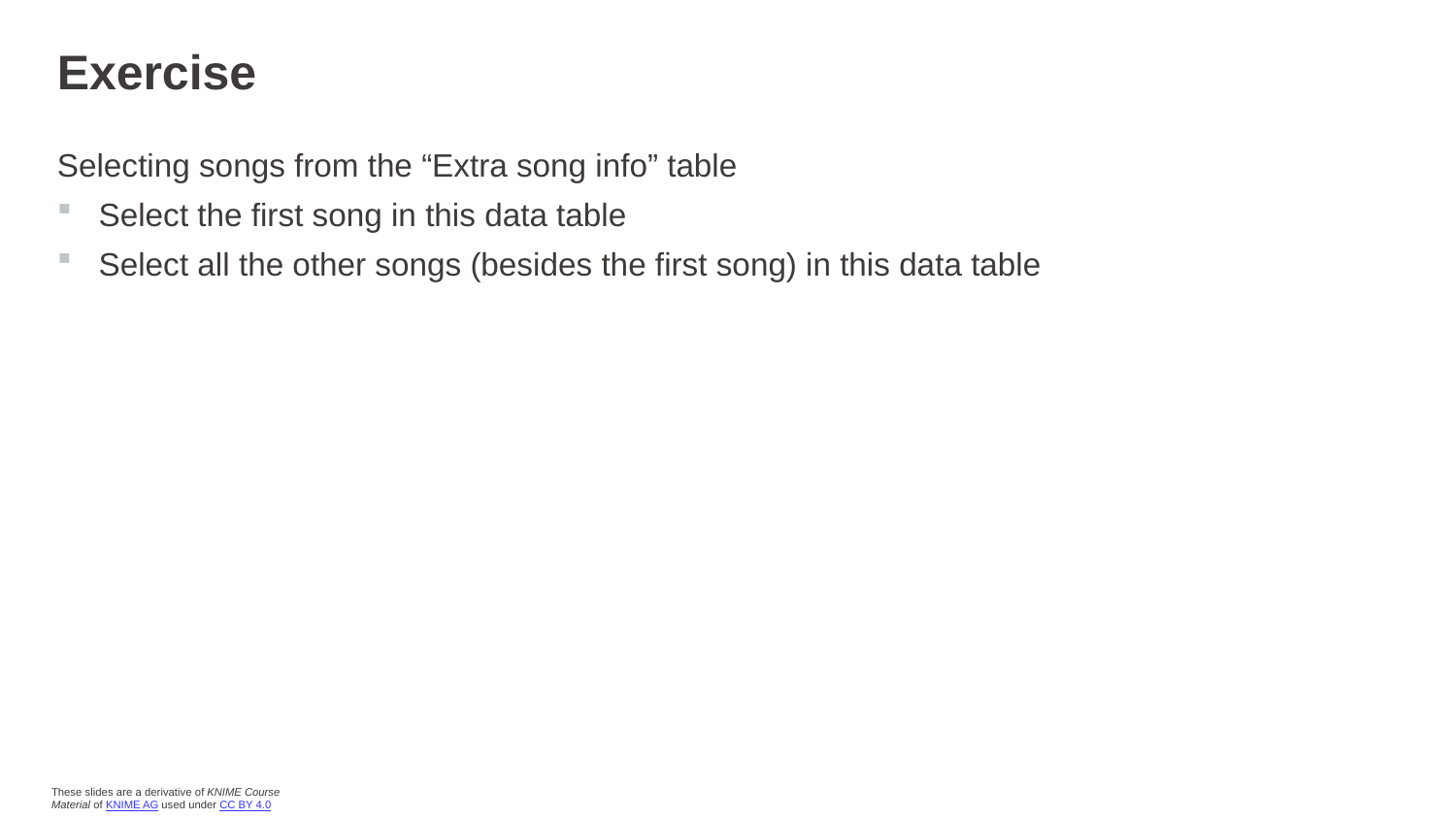

# Exercise
Selecting songs from the “Extra song info” table
Select the first song in this data table
Select all the other songs (besides the first song) in this data table